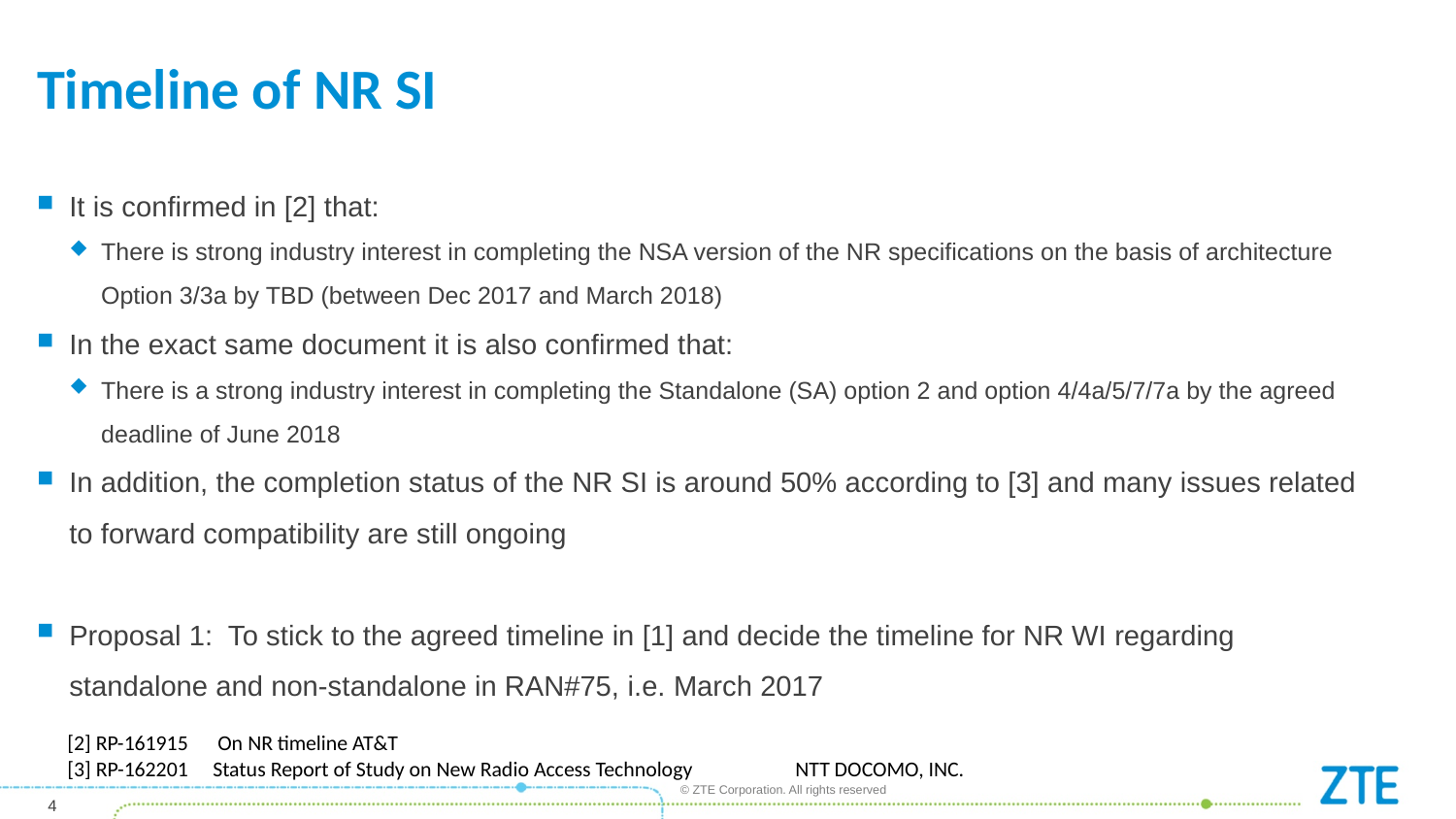

# Timeline of NR SI
It is confirmed in [2] that:
There is strong industry interest in completing the NSA version of the NR specifications on the basis of architecture Option 3/3a by TBD (between Dec 2017 and March 2018)
In the exact same document it is also confirmed that:
There is a strong industry interest in completing the Standalone (SA) option 2 and option 4/4a/5/7/7a by the agreed deadline of June 2018
In addition, the completion status of the NR SI is around 50% according to [3] and many issues related to forward compatibility are still ongoing

Proposal 1:  To stick to the agreed timeline in [1] and decide the timeline for NR WI regarding standalone and non-standalone in RAN#75, i.e. March 2017
[2] RP-161915	 On NR timeline AT&T
[3] RP-162201	Status Report of Study on New Radio Access Technology	NTT DOCOMO, INC.